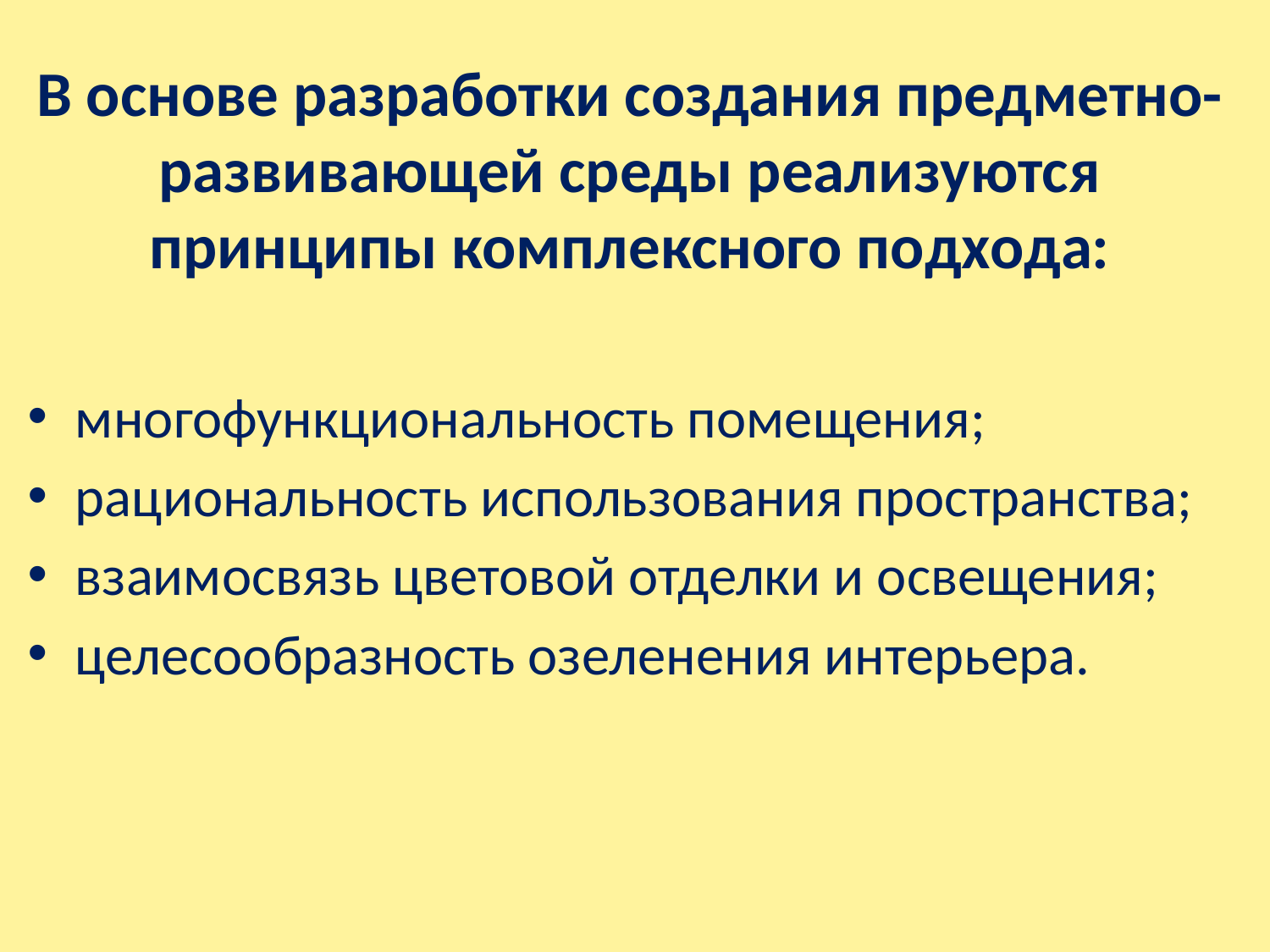

В основе разработки создания предметно-развивающей среды реализуются принципы комплексного подхода:

многофункциональность помещения;
рациональность использования пространства;
взаимосвязь цветовой отделки и освещения;
целесообразность озеленения интерьера.